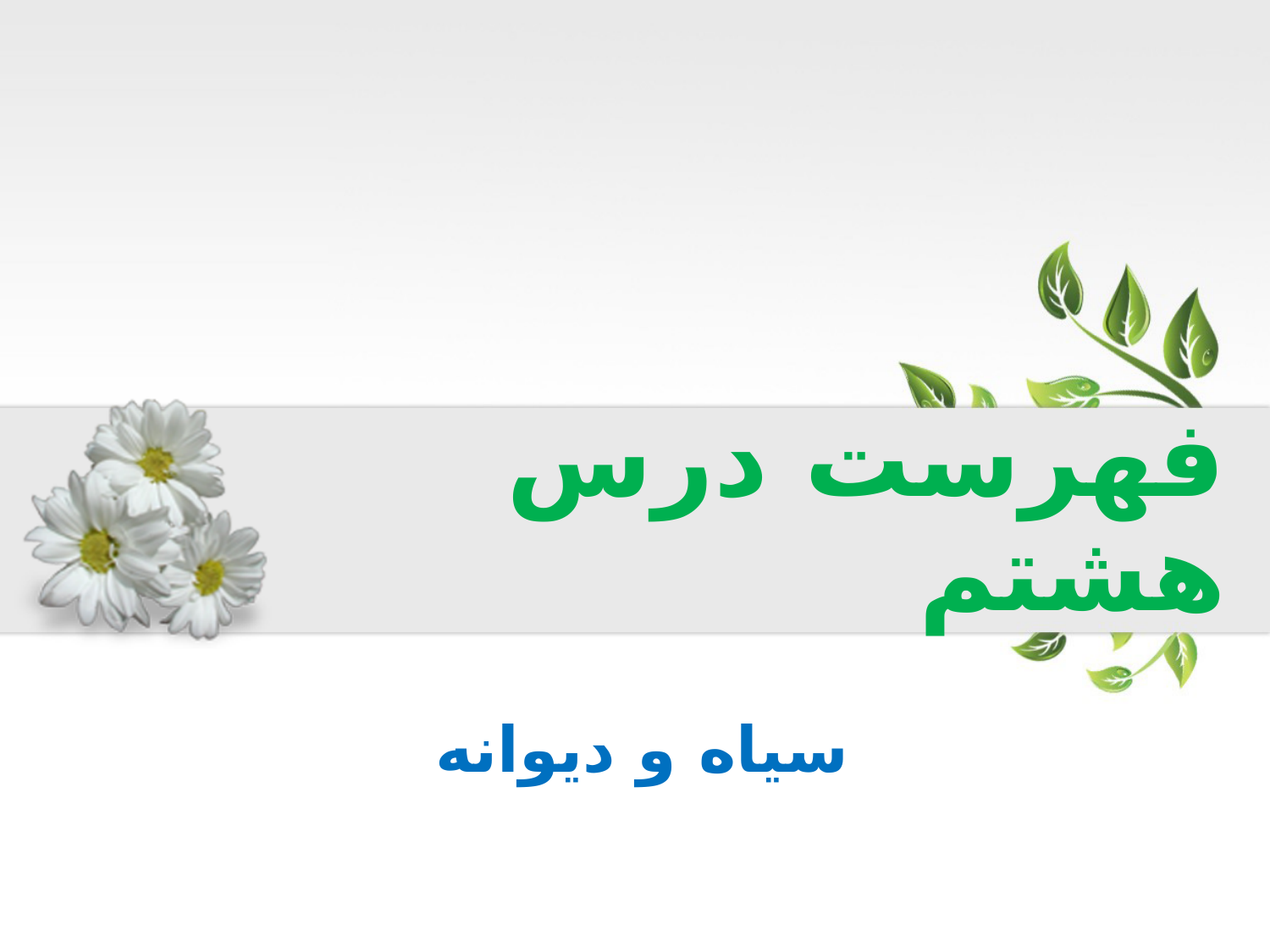

# فهرست درس هشتم
سیاه و دیوانه